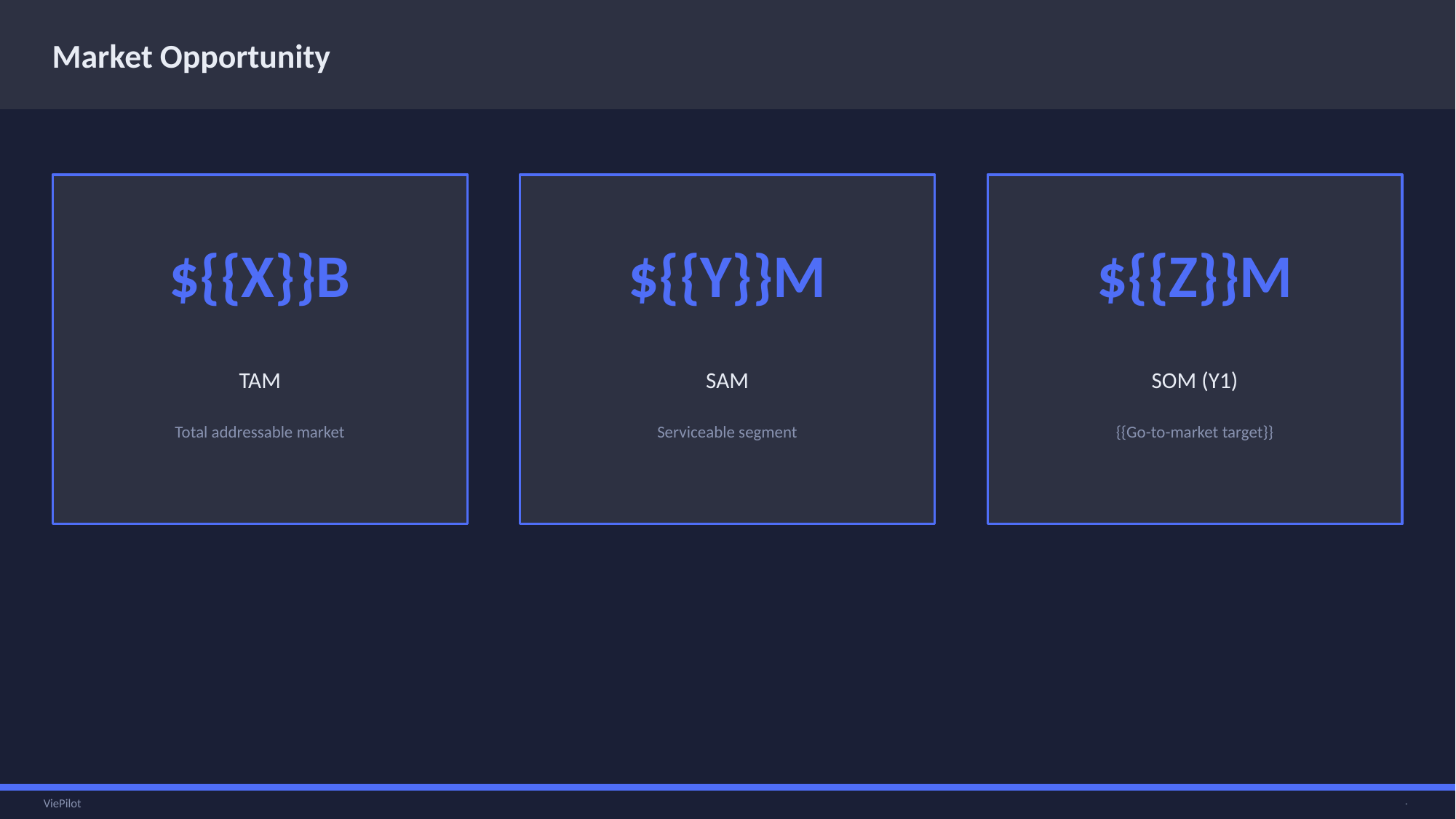

Market Opportunity

${{X}}B
${{Y}}M
${{Z}}M
TAM
SAM
SOM (Y1)
Total addressable market
Serviceable segment
{{Go-to-market target}}